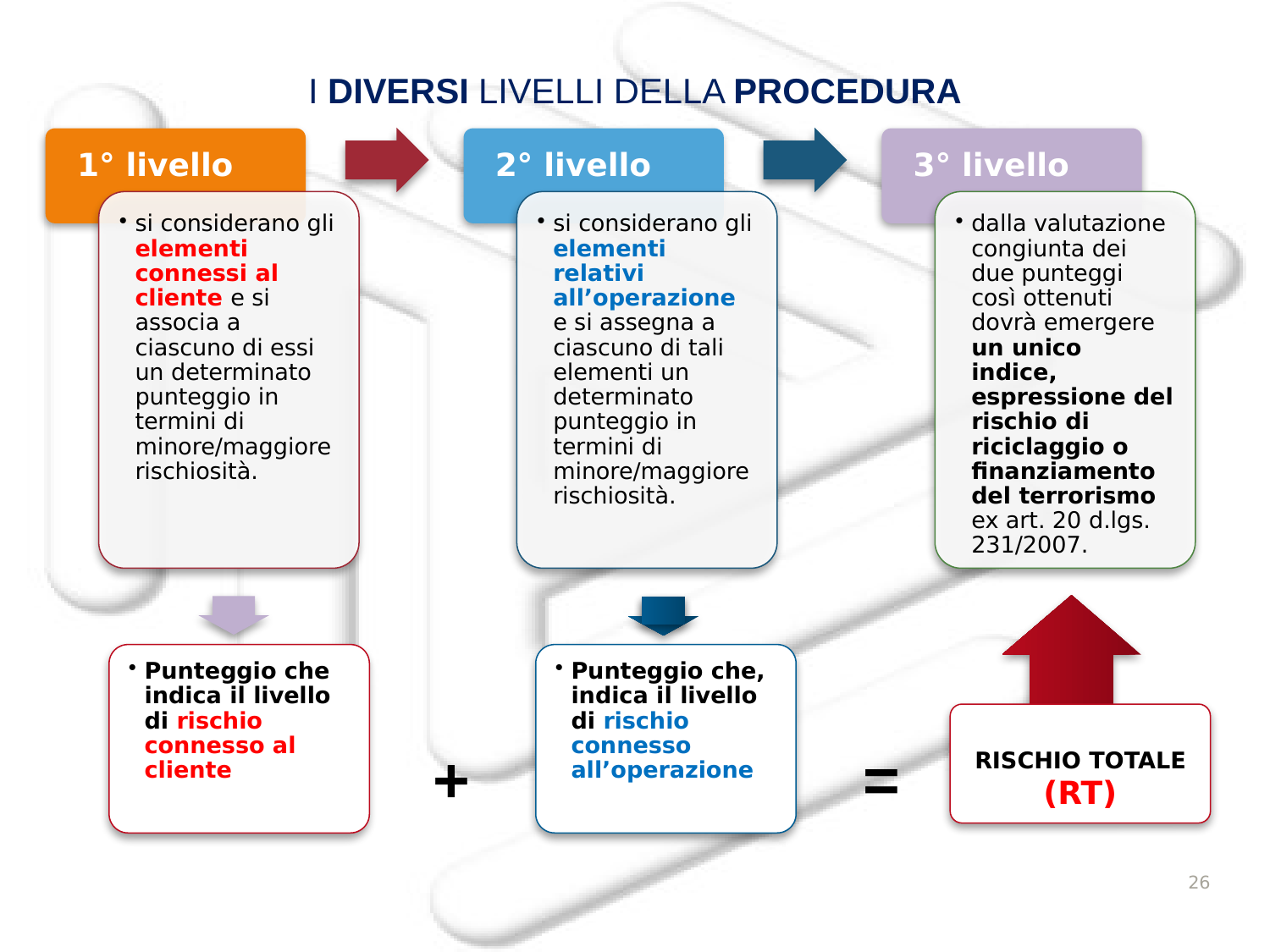

I DIVERSI LIVELLI DELLA PROCEDURA
 1° livello
si considerano gli elementi connessi al cliente e si associa a ciascuno di essi un determinato punteggio in termini di minore/maggiore rischiosità.

 2° livello
si considerano gli elementi relativi all’operazione e si assegna a ciascuno di tali  elementi un determinato punteggio in termini di minore/maggiore rischiosità.

 3° livello
dalla valutazione congiunta dei due punteggi così ottenuti dovrà emergere un unico indice, espressione del rischio di riciclaggio o finanziamento del terrorismo ex art. 20 d.lgs. 231/2007.

Punteggio che indica il livello di rischio connesso al cliente

Punteggio che, indica il livello di rischio connesso all’operazione

RISCHIO TOTALE
(RT)
+
=
26